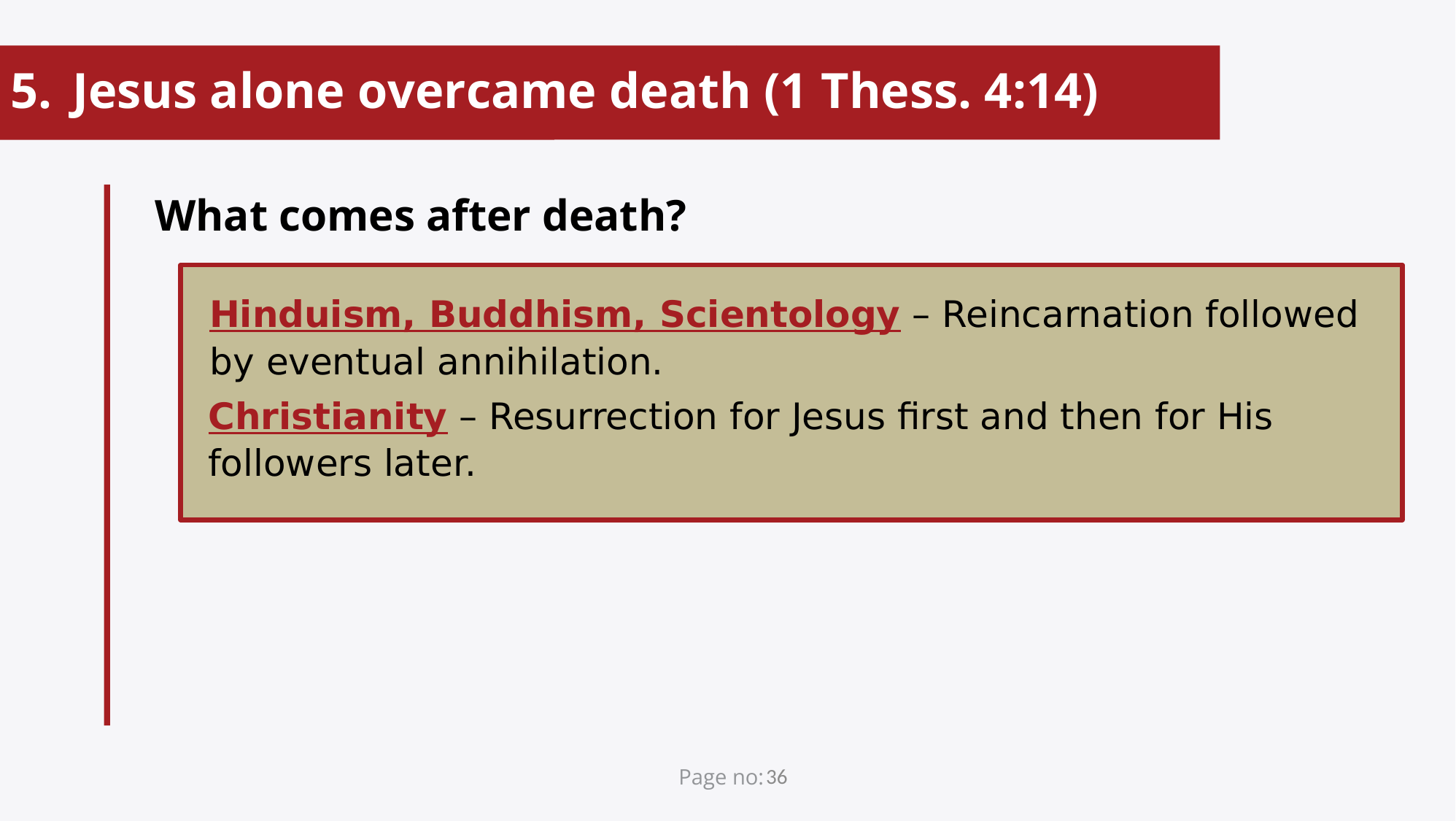

Jesus alone overcame death (1 Thess. 4:14)

What comes after death?

Hinduism, Buddhism, Scientology – Reincarnation followed by eventual annihilation.
Christianity – Resurrection for Jesus first and then for His followers later.